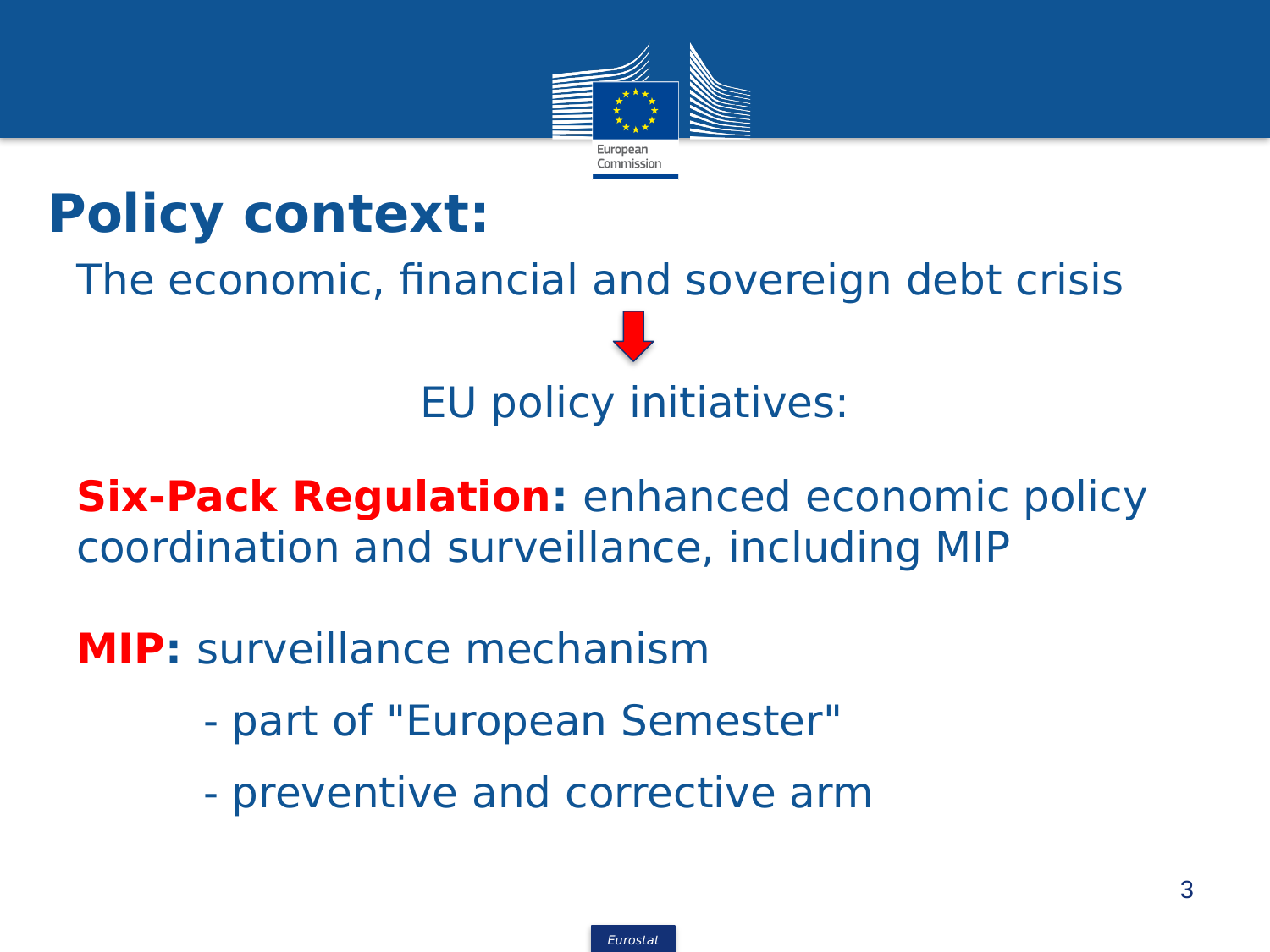

# Policy context:
The economic, financial and sovereign debt crisis

EU policy initiatives:

Six-Pack Regulation: enhanced economic policy coordination and surveillance, including MIP

MIP: surveillance mechanism
	- part of "European Semester"
	- preventive and corrective arm

3